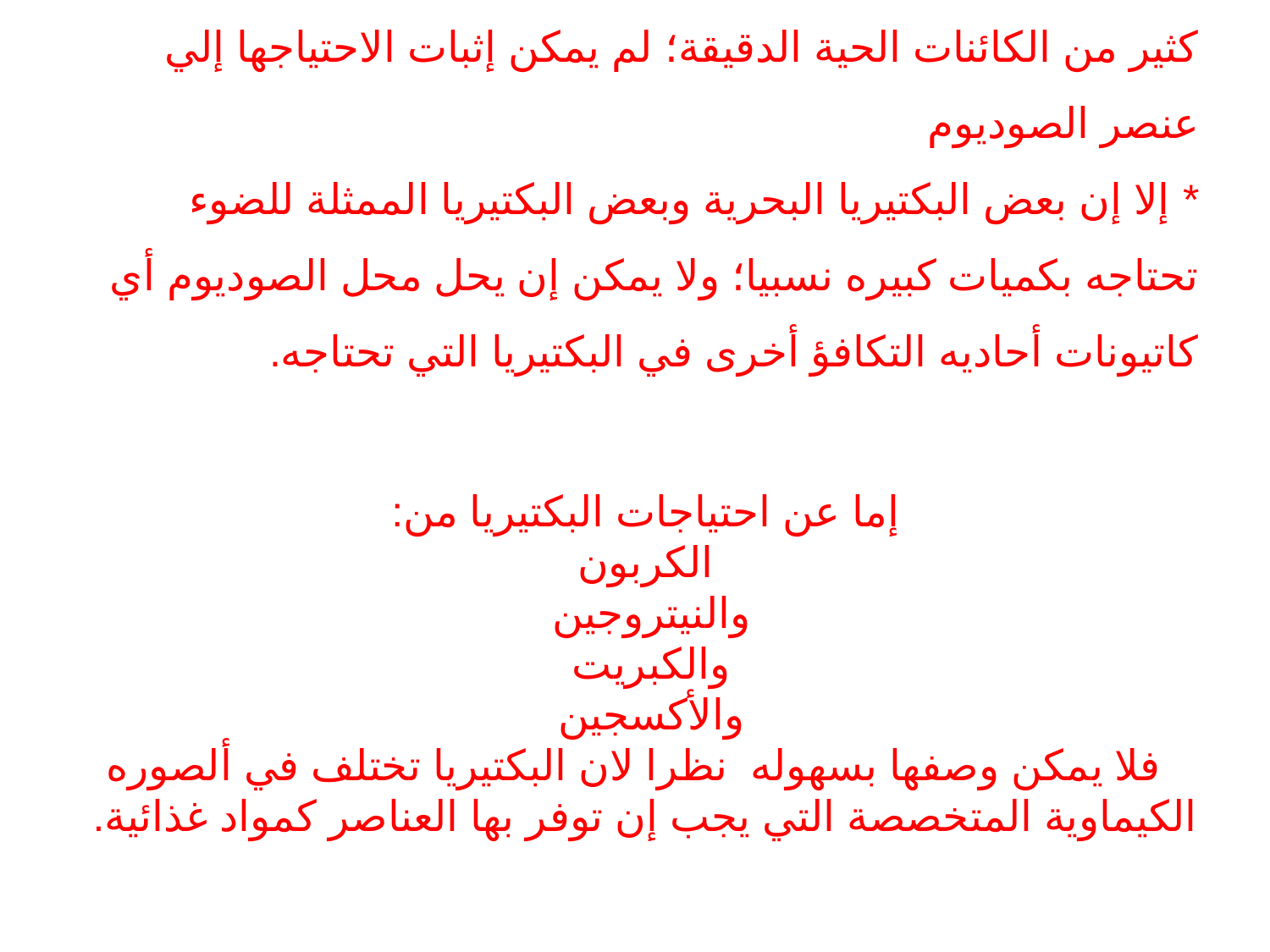

كثير من الكائنات الحية الدقيقة؛ لم يمكن إثبات الاحتياجها إلي عنصر الصوديوم
* إلا إن بعض البكتيريا البحرية وبعض البكتيريا الممثلة للضوء تحتاجه بكميات كبيره نسبيا؛ ولا يمكن إن يحل محل الصوديوم أي كاتيونات أحاديه التكافؤ أخرى في البكتيريا التي تحتاجه.
إما عن احتياجات البكتيريا من:
 الكربون
والنيتروجين
والكبريت
والأكسجين
  فلا يمكن وصفها بسهوله  نظرا لان البكتيريا تختلف في ألصوره الكيماوية المتخصصة التي يجب إن توفر بها العناصر كمواد غذائية.